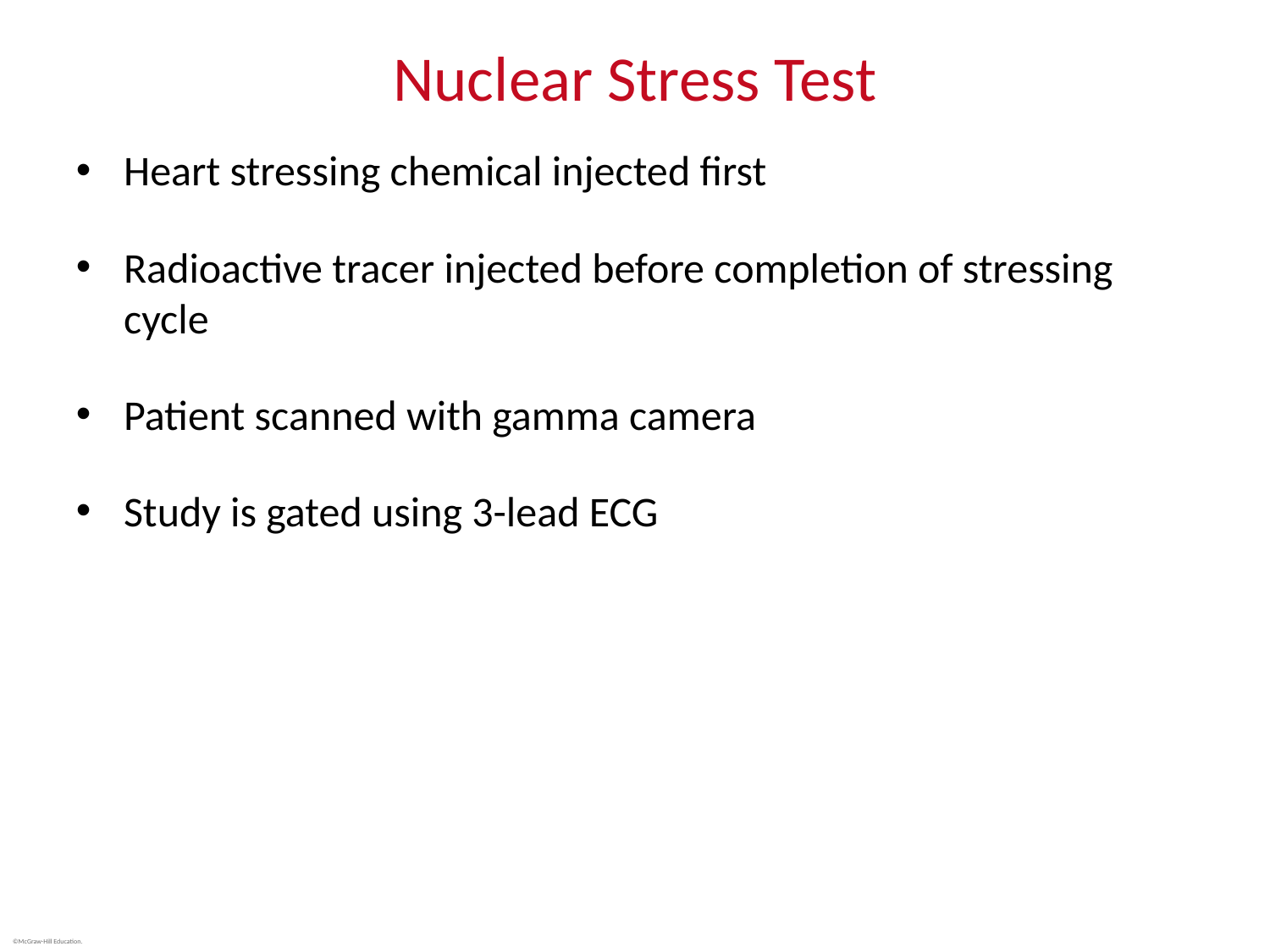

# Nuclear Stress Test
Heart stressing chemical injected first
Radioactive tracer injected before completion of stressing cycle
Patient scanned with gamma camera
Study is gated using 3-lead ECG